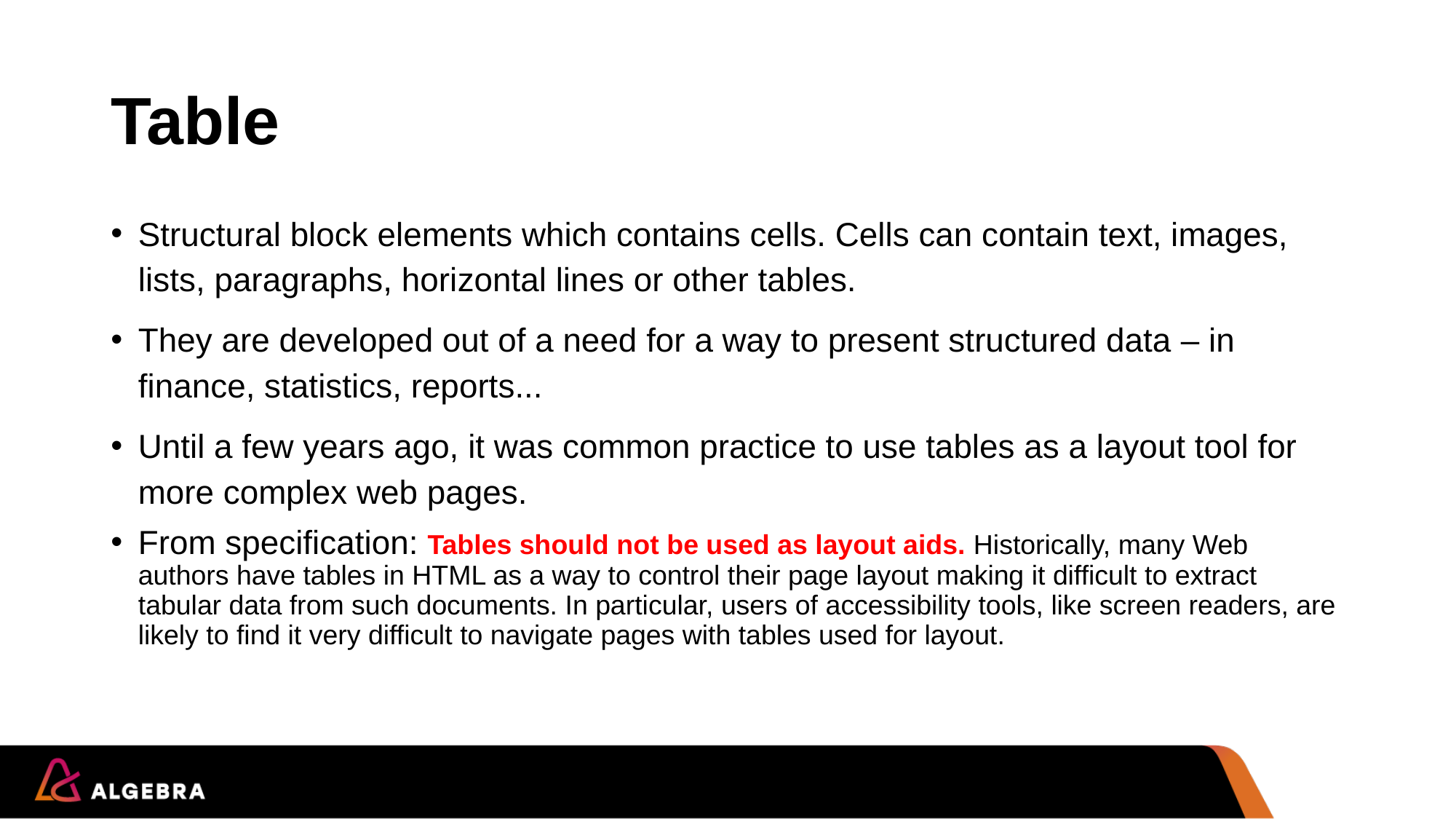

# Table
Structural block elements which contains cells. Cells can contain text, images, lists, paragraphs, horizontal lines or other tables.
They are developed out of a need for a way to present structured data – in finance, statistics, reports...
Until a few years ago, it was common practice to use tables as a layout tool for more complex web pages.
From specification: Tables should not be used as layout aids. Historically, many Web authors have tables in HTML as a way to control their page layout making it difficult to extract tabular data from such documents. In particular, users of accessibility tools, like screen readers, are likely to find it very difficult to navigate pages with tables used for layout.